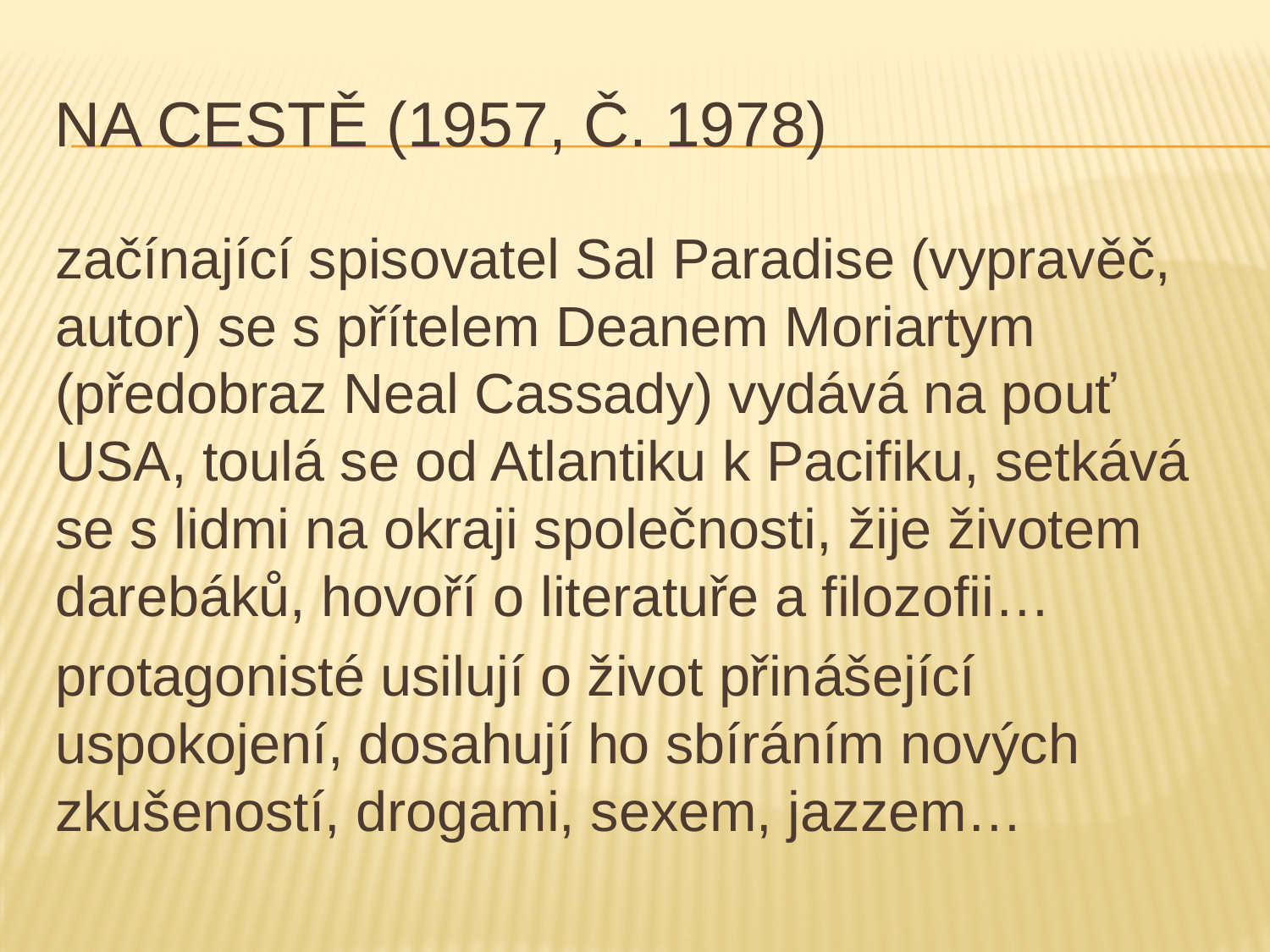

# Na cestě (1957, č. 1978)
začínající spisovatel Sal Paradise (vypravěč, autor) se s přítelem Deanem Moriartym (předobraz Neal Cassady) vydává na pouť USA, toulá se od Atlantiku k Pacifiku, setkává se s lidmi na okraji společnosti, žije životem darebáků, hovoří o literatuře a filozofii…
protagonisté usilují o život přinášející uspokojení, dosahují ho sbíráním nových zkušeností, drogami, sexem, jazzem…